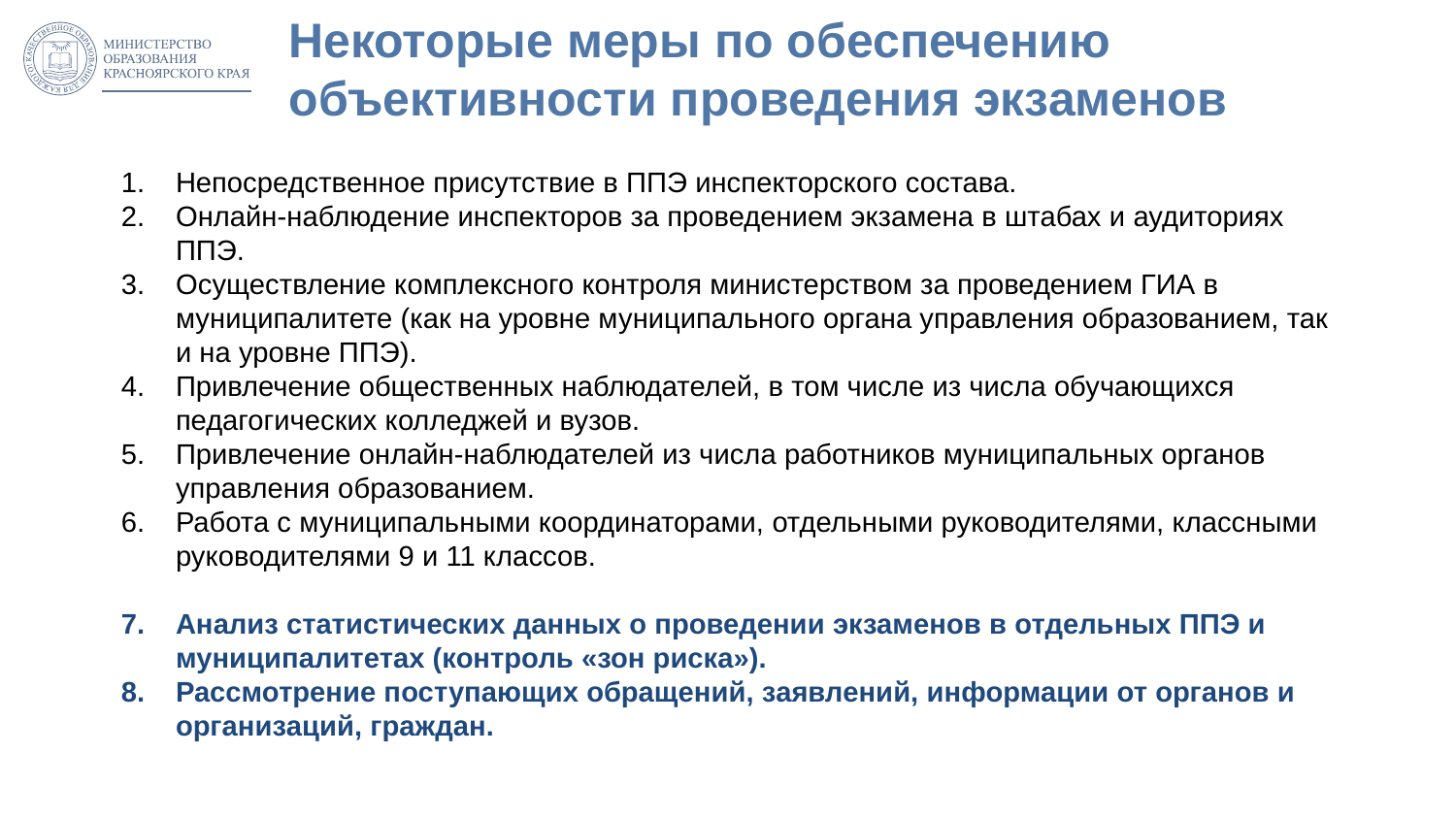

# Некоторые меры по обеспечению объективности проведения экзаменов
Непосредственное присутствие в ППЭ инспекторского состава.
Онлайн-наблюдение инспекторов за проведением экзамена в штабах и аудиториях ППЭ.
Осуществление комплексного контроля министерством за проведением ГИА в муниципалитете (как на уровне муниципального органа управления образованием, так и на уровне ППЭ).
Привлечение общественных наблюдателей, в том числе из числа обучающихся педагогических колледжей и вузов.
Привлечение онлайн-наблюдателей из числа работников муниципальных органов управления образованием.
Работа с муниципальными координаторами, отдельными руководителями, классными руководителями 9 и 11 классов.

Анализ статистических данных о проведении экзаменов в отдельных ППЭ и муниципалитетах (контроль «зон риска»).
Рассмотрение поступающих обращений, заявлений, информации от органов и организаций, граждан.
5